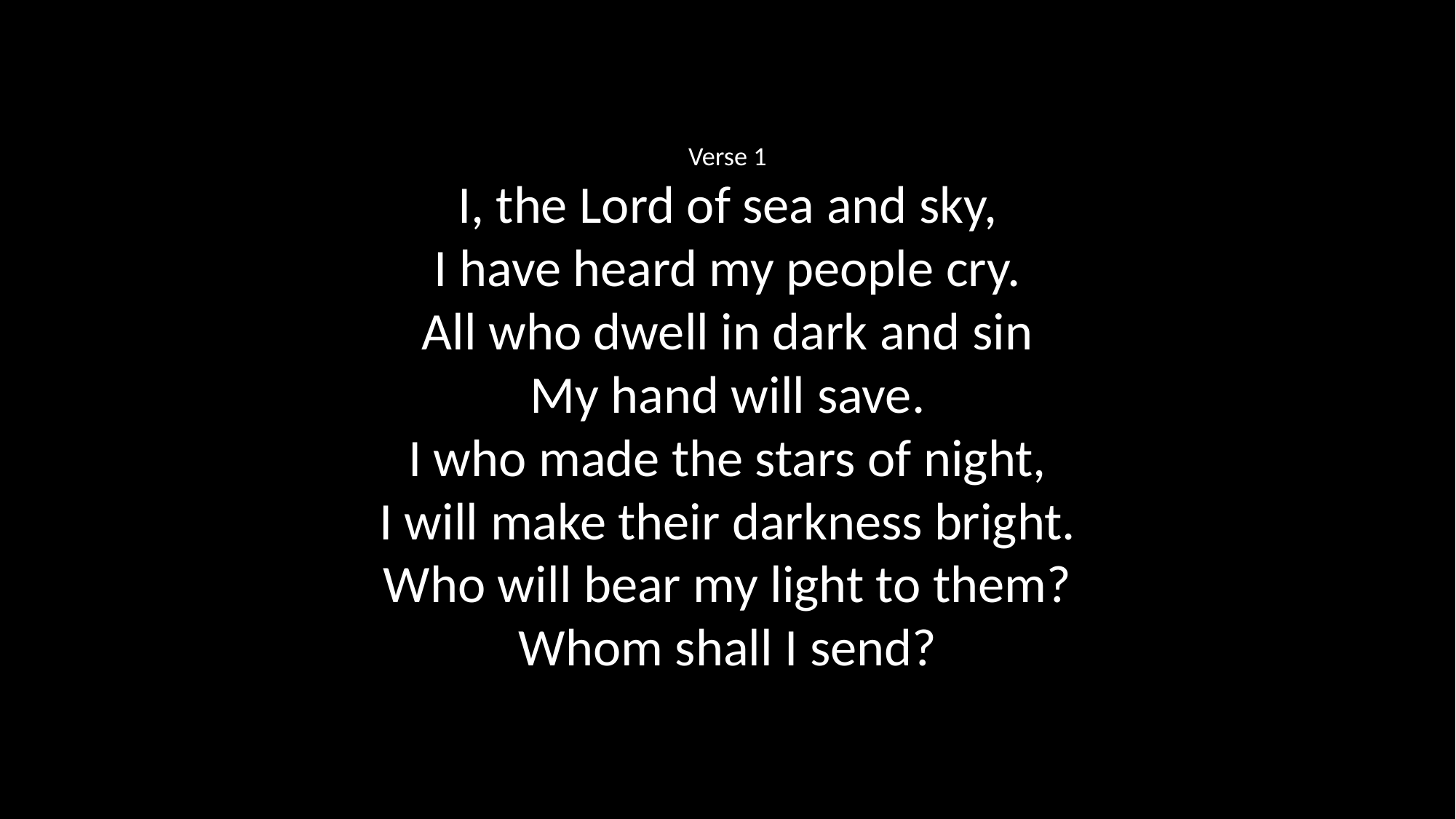

Verse 1
I, the Lord of sea and sky,
I have heard my people cry.
All who dwell in dark and sin
My hand will save.
I who made the stars of night,
I will make their darkness bright.
Who will bear my light to them?
Whom shall I send?